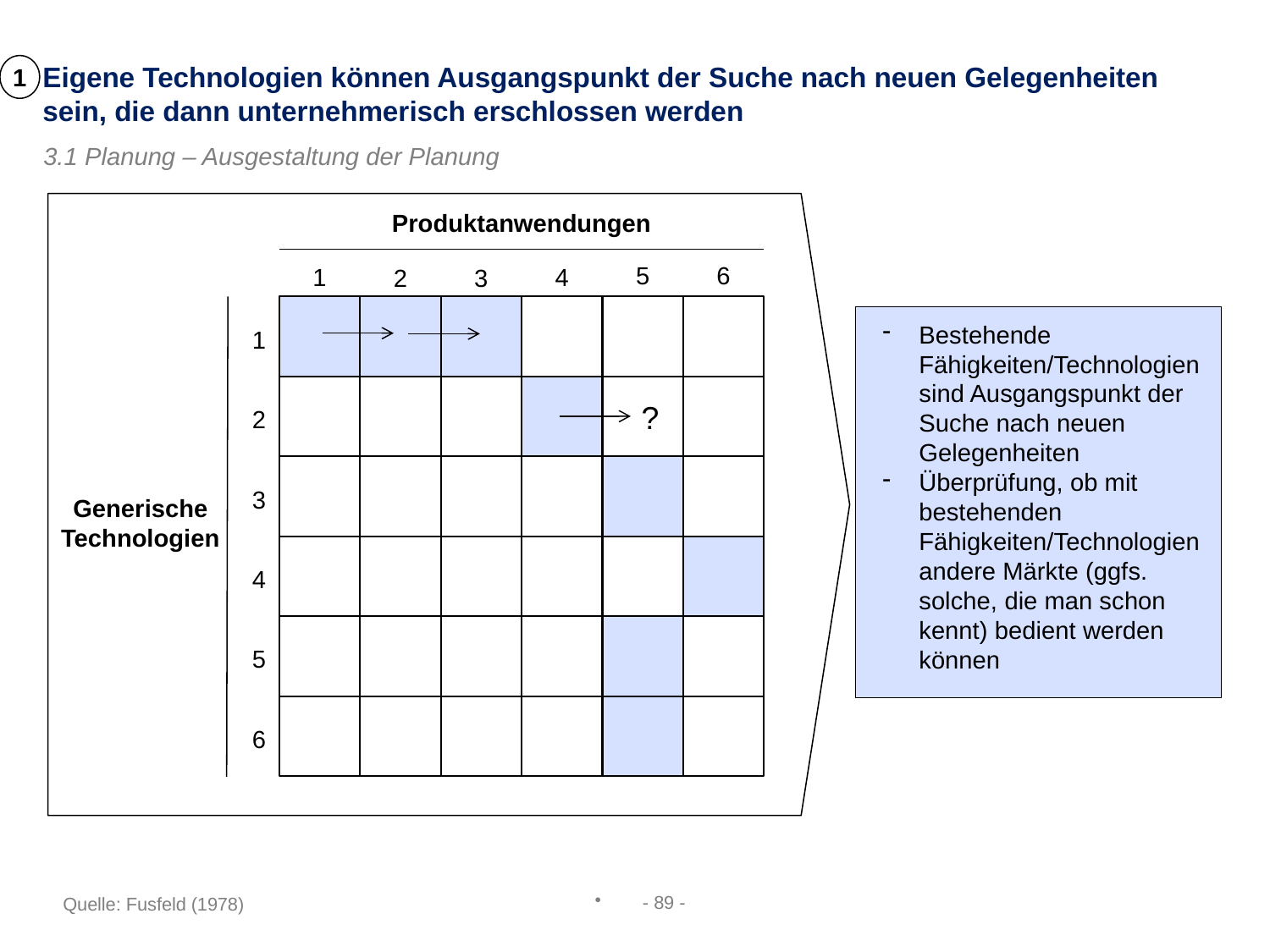

Eigene Technologien können Ausgangspunkt der Suche nach neuen Gelegenheiten sein, die dann unternehmerisch erschlossen werden

1
3.1 Planung – Ausgestaltung der Planung

Produktanwendungen
5
6
1
4
2
3

Bestehende Fähigkeiten/Technologien sind Ausgangspunkt der Suche nach neuen Gelegenheiten
Überprüfung, ob mit bestehenden Fähigkeiten/Technologien andere Märkte (ggfs. solche, die man schon kennt) bedient werden können
1

?
2

3
Generische Technologien

4

5

6
- 89 -
Quelle: Fusfeld (1978)